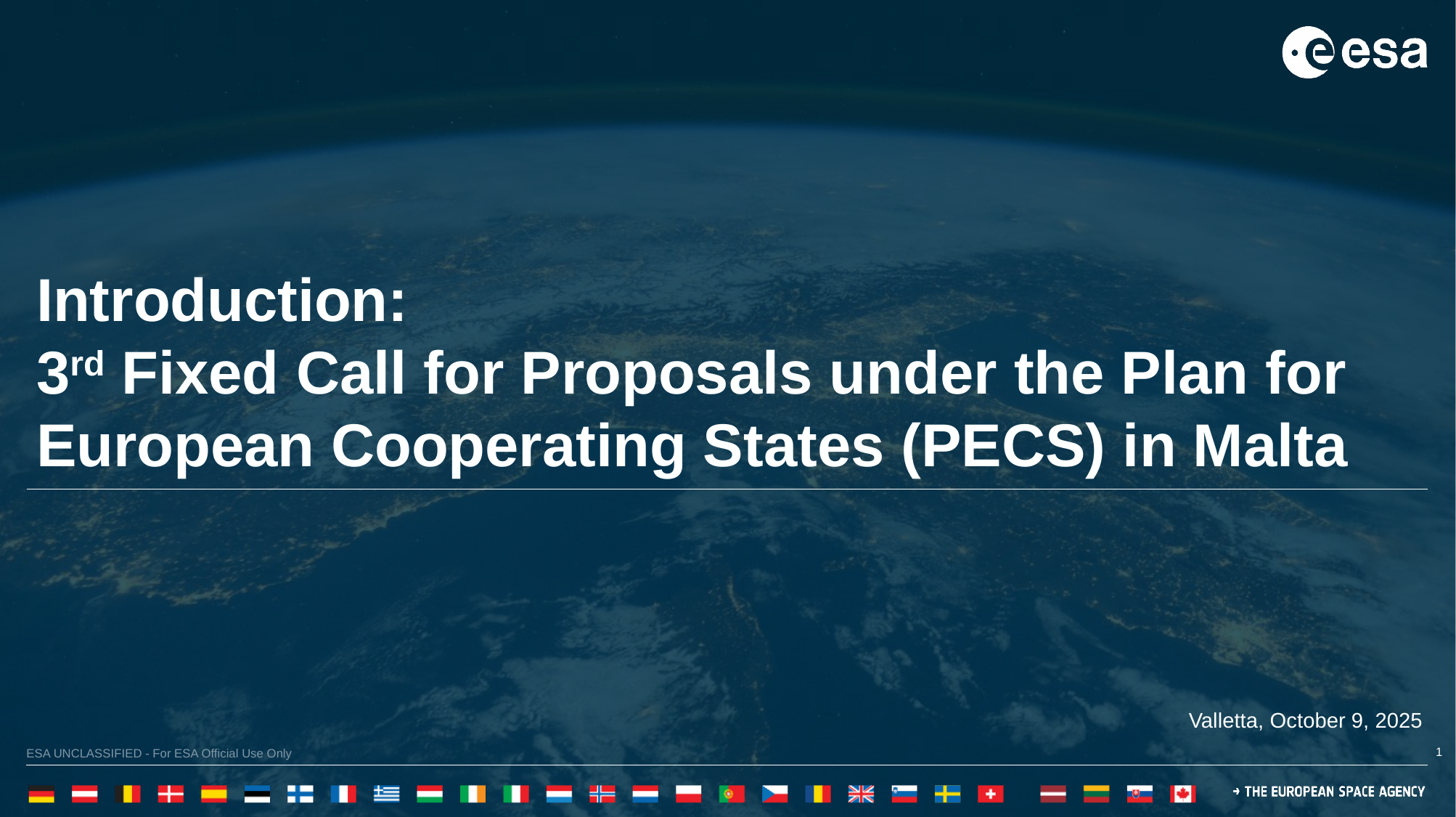

Introduction:
3rd Fixed Call for Proposals under the Plan for European Cooperating States (PECS) in Malta

Valletta, October 9, 2025